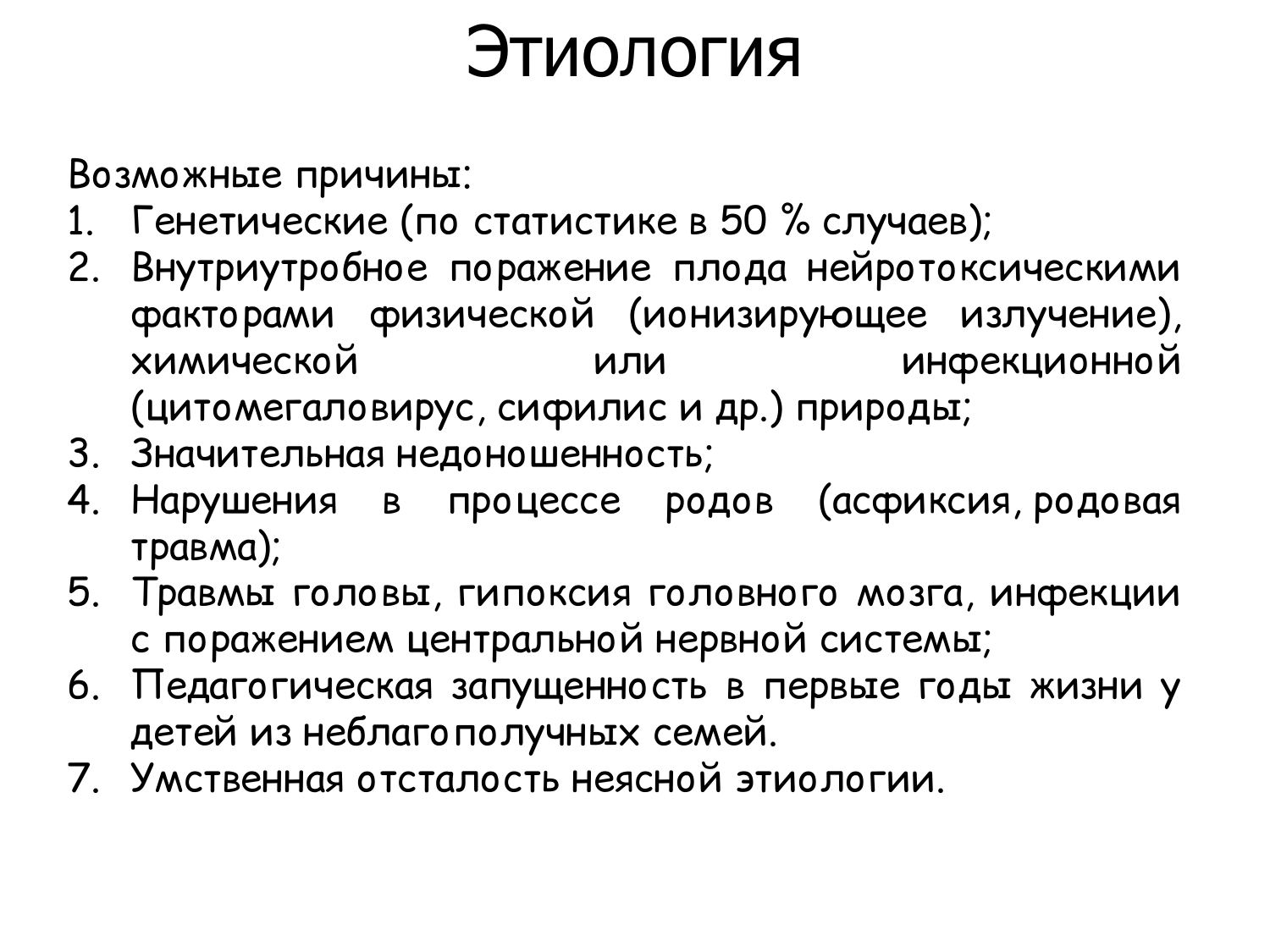

Этиология
Возможные причины:
Генетические (по статистике в 50 % случаев);
Внутриутробное поражение плода нейротоксическими факторами физической (ионизирующее излучение), химической или инфекционной (цитомегаловирус, сифилис и др.) природы;
Значительная недоношенность;
Нарушения в процессе родов (асфиксия, родовая травма);
Травмы головы, гипоксия головного мозга, инфекции с поражением центральной нервной системы;
Педагогическая запущенность в первые годы жизни у детей из неблагополучных семей.
Умственная отсталость неясной этиологии.